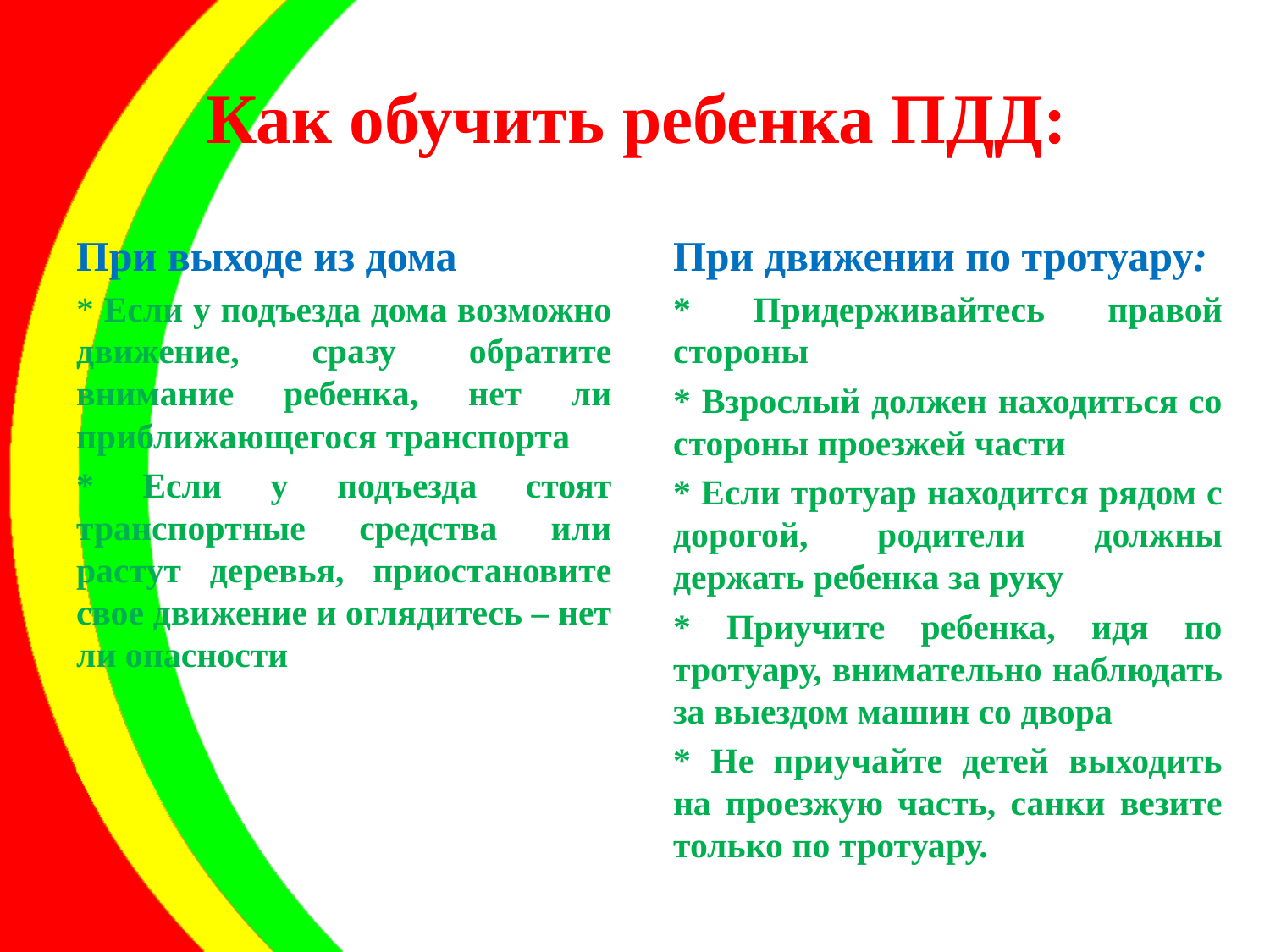

# Как обучить ребенка ПДД:
При выходе из дома
* Если у подъезда дома возможно движение, сразу обратите внимание ребенка, нет ли приближающегося транспорта
* Если у подъезда стоят транспортные средства или растут деревья, приостановите свое движение и оглядитесь – нет ли опасности

При движении по тротуару:
* Придерживайтесь правой стороны
* Взрослый должен находиться со стороны проезжей части
* Если тротуар находится рядом с дорогой, родители должны держать ребенка за руку
* Приучите ребенка, идя по тротуару, внимательно наблюдать за выездом машин со двора
* Не приучайте детей выходить на проезжую часть, санки везите только по тротуару.